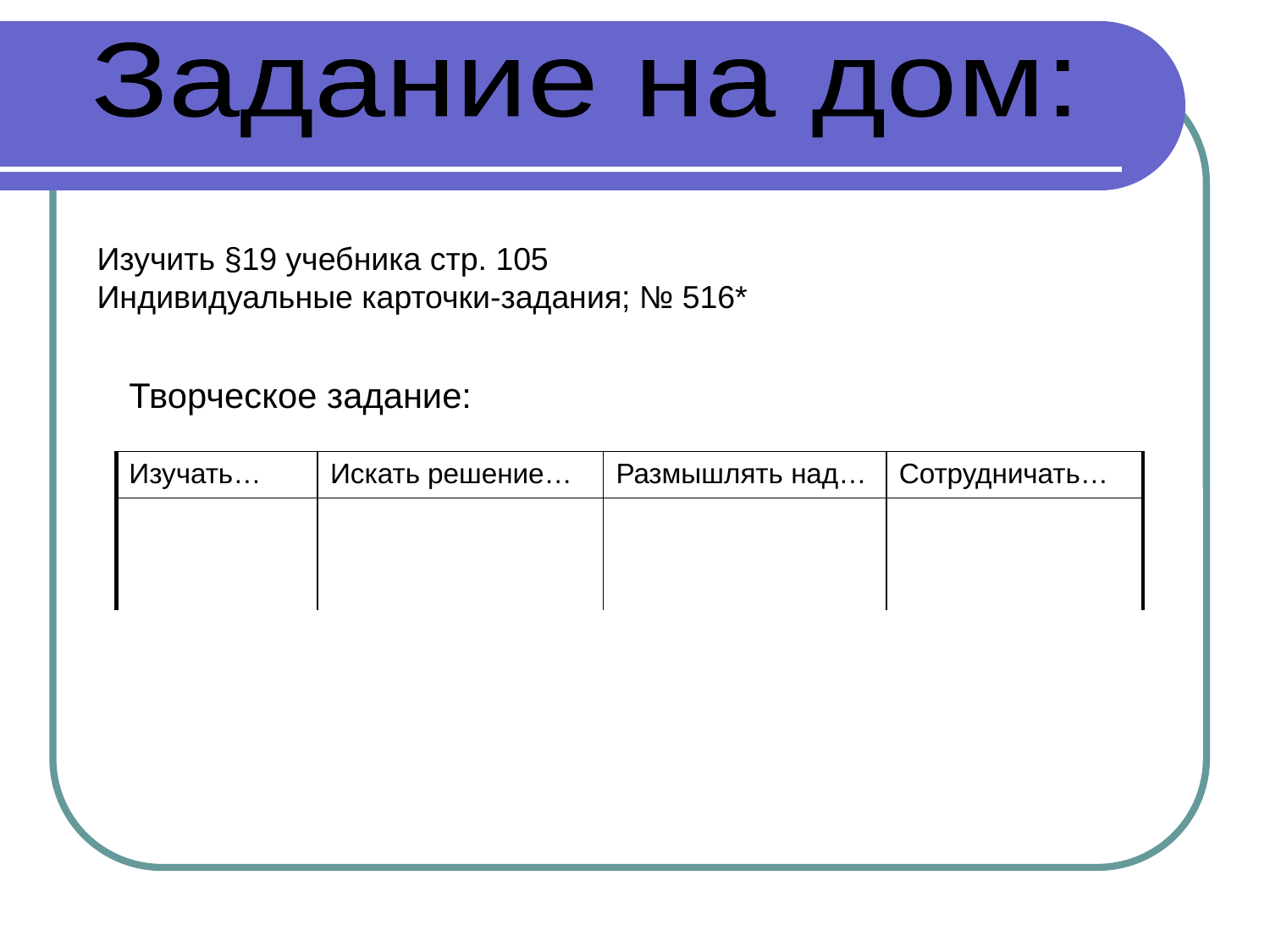

Задание на дом:
Изучить §19 учебника стр. 105
Индивидуальные карточки-задания; № 516*
| Творческое задание: |  |  |  |
| --- | --- | --- | --- |
| Изучать… | Искать решение… | Размышлять над… | Сотрудничать… |
|  |  |  |  |